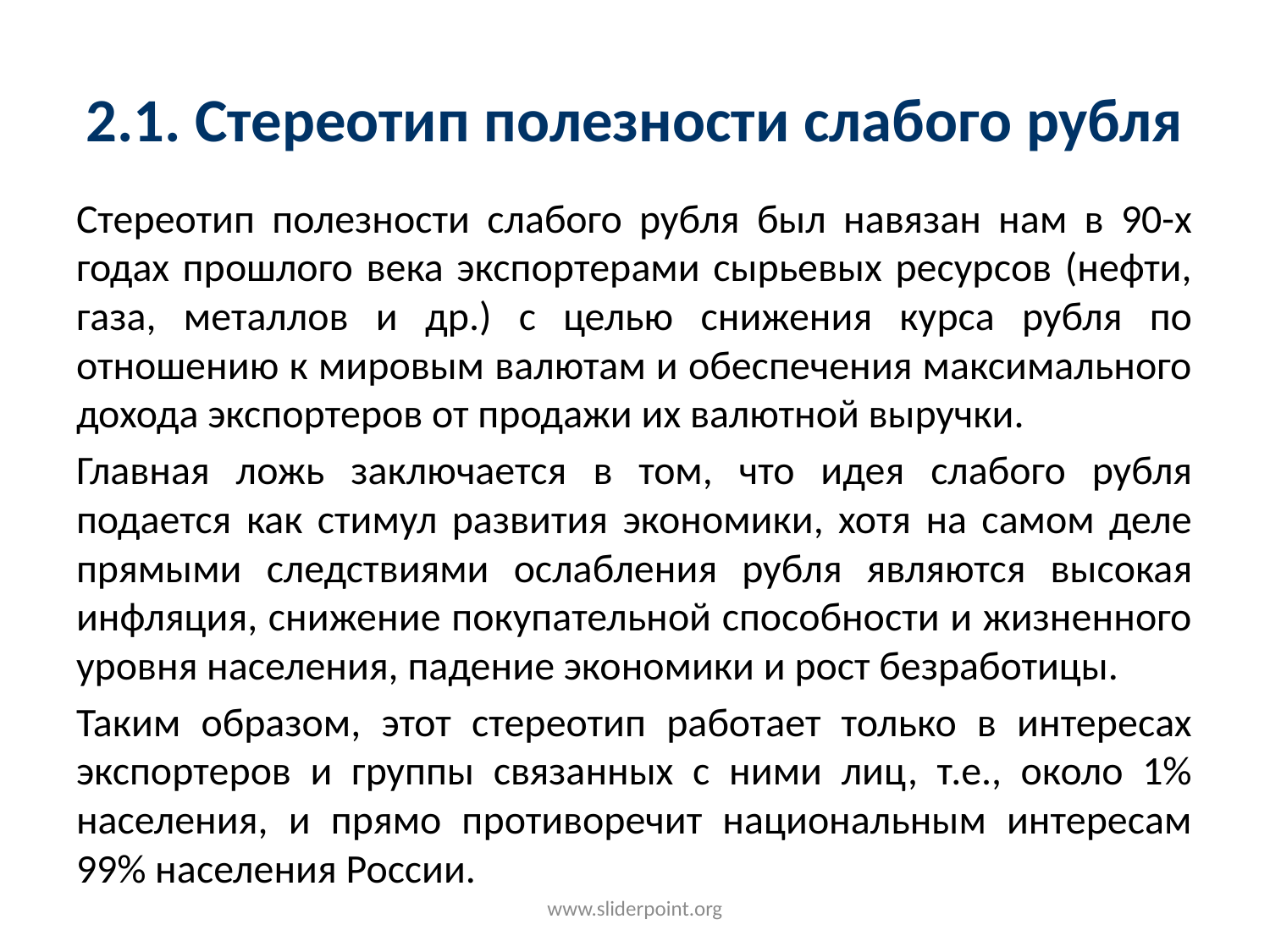

# 2.1. Стереотип полезности слабого рубля
Стереотип полезности слабого рубля был навязан нам в 90-х годах прошлого века экспортерами сырьевых ресурсов (нефти, газа, металлов и др.) с целью снижения курса рубля по отношению к мировым валютам и обеспечения максимального дохода экспортеров от продажи их валютной выручки.
Главная ложь заключается в том, что идея слабого рубля подается как стимул развития экономики, хотя на самом деле прямыми следствиями ослабления рубля являются высокая инфляция, снижение покупательной способности и жизненного уровня населения, падение экономики и рост безработицы.
Таким образом, этот стереотип работает только в интересах экспортеров и группы связанных с ними лиц, т.е., около 1% населения, и прямо противоречит национальным интересам 99% населения России.

www.sliderpoint.org